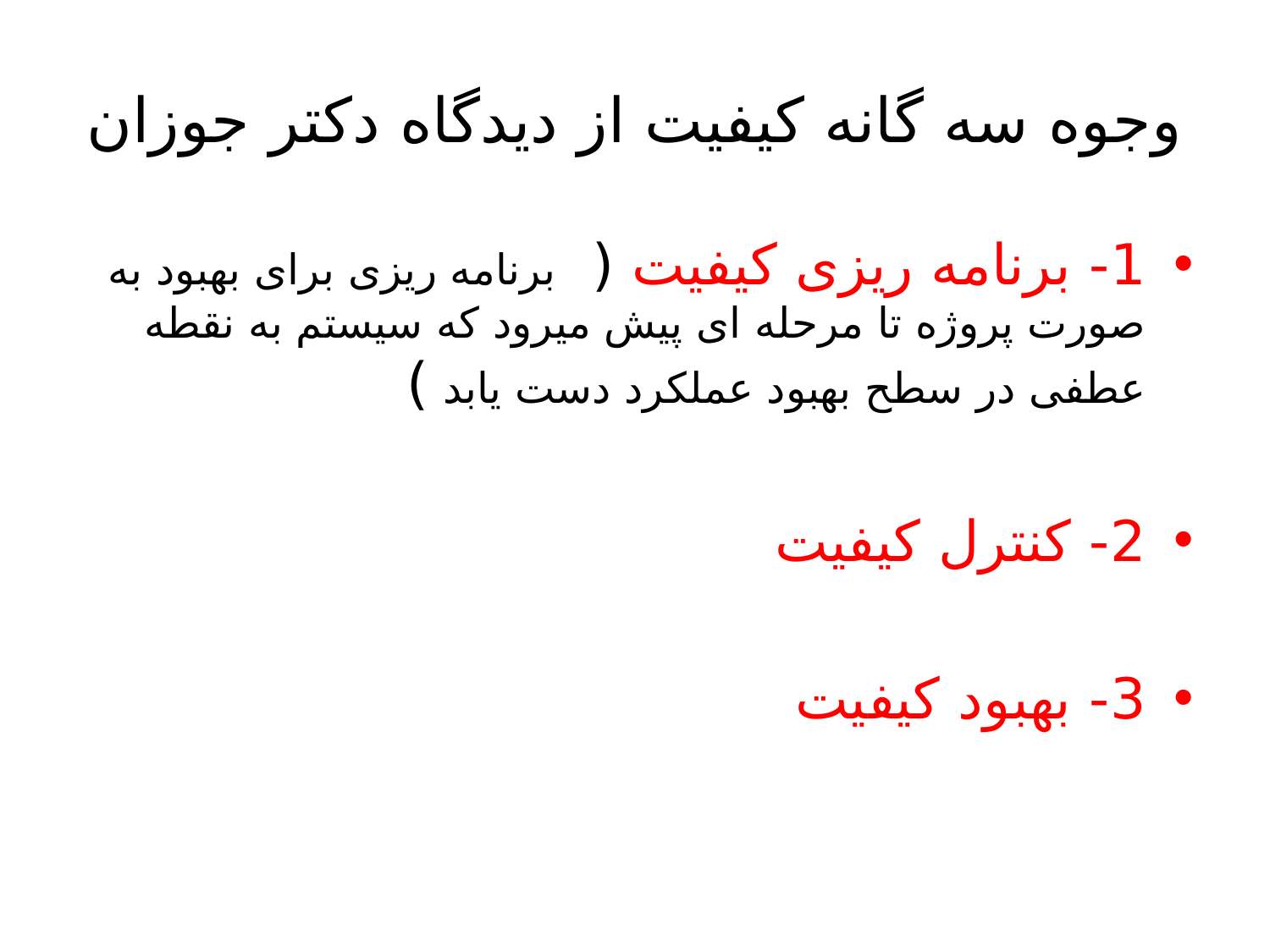

# وجوه سه گانه کیفیت از دیدگاه دکتر جوزان
1- برنامه ریزی کیفیت (  برنامه ریزی برای بهبود به صورت پروژه تا مرحله ای پیش میرود که سیستم به نقطه عطفی در سطح بهبود عملکرد دست یابد )

2- کنترل کیفیت

3- بهبود کیفیت